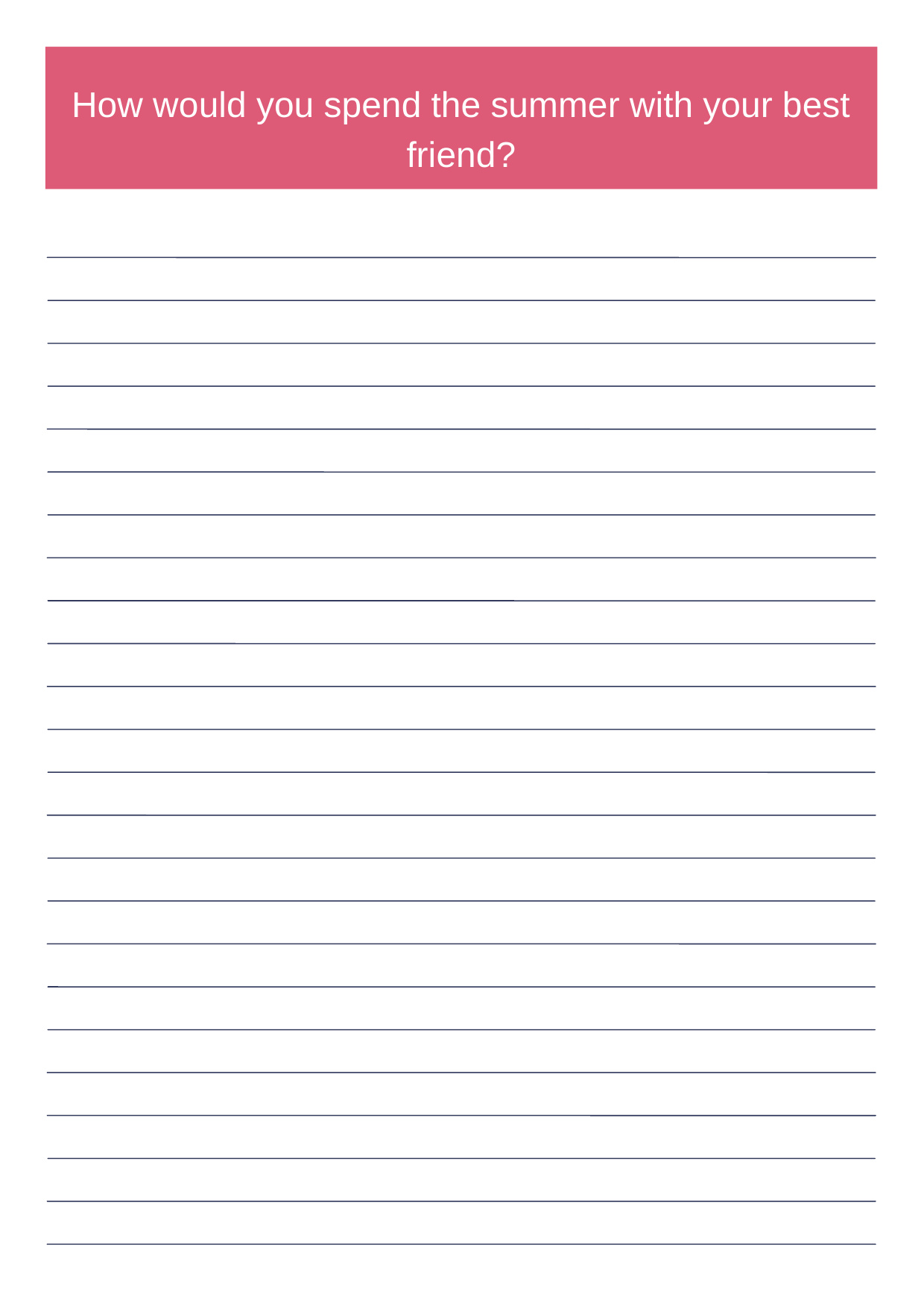

How would you spend the summer with your best friend?